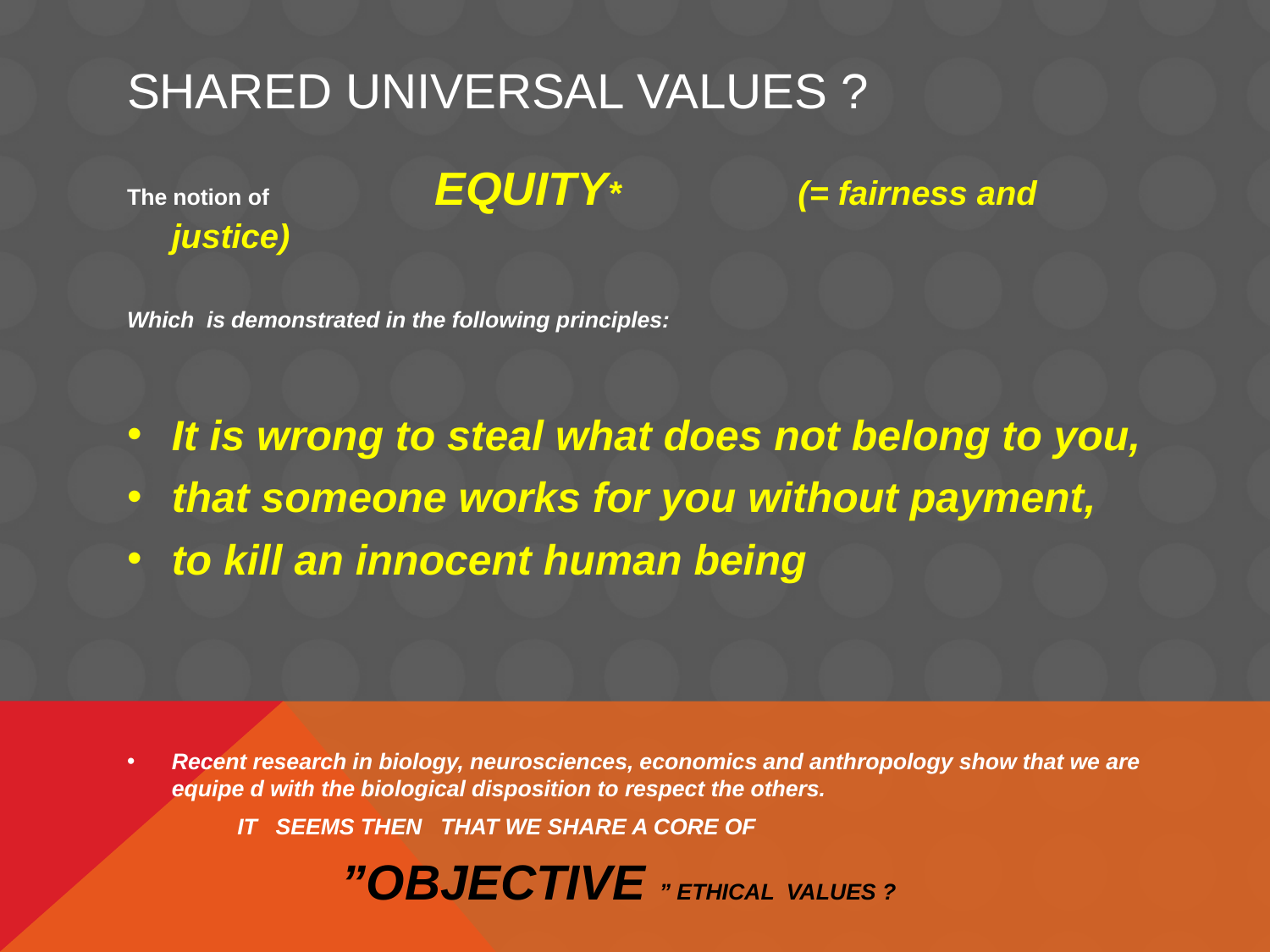

# SHARED UNIVERSAL VALUES ?
The notion of                           EQUITY*                   (= fairness and  justice)

Which  is demonstrated in the following principles:

It is wrong to steal what does not belong to you,
that someone works for you without payment,
to kill an innocent human being

Recent research in biology, neurosciences, economics and anthropology show that we are equipe d with the biological disposition to respect the others.
                  IT   SEEMS THEN   THAT WE SHARE A CORE OF
                                   ”OBJECTIVE ” ETHICAL  VALUES ?